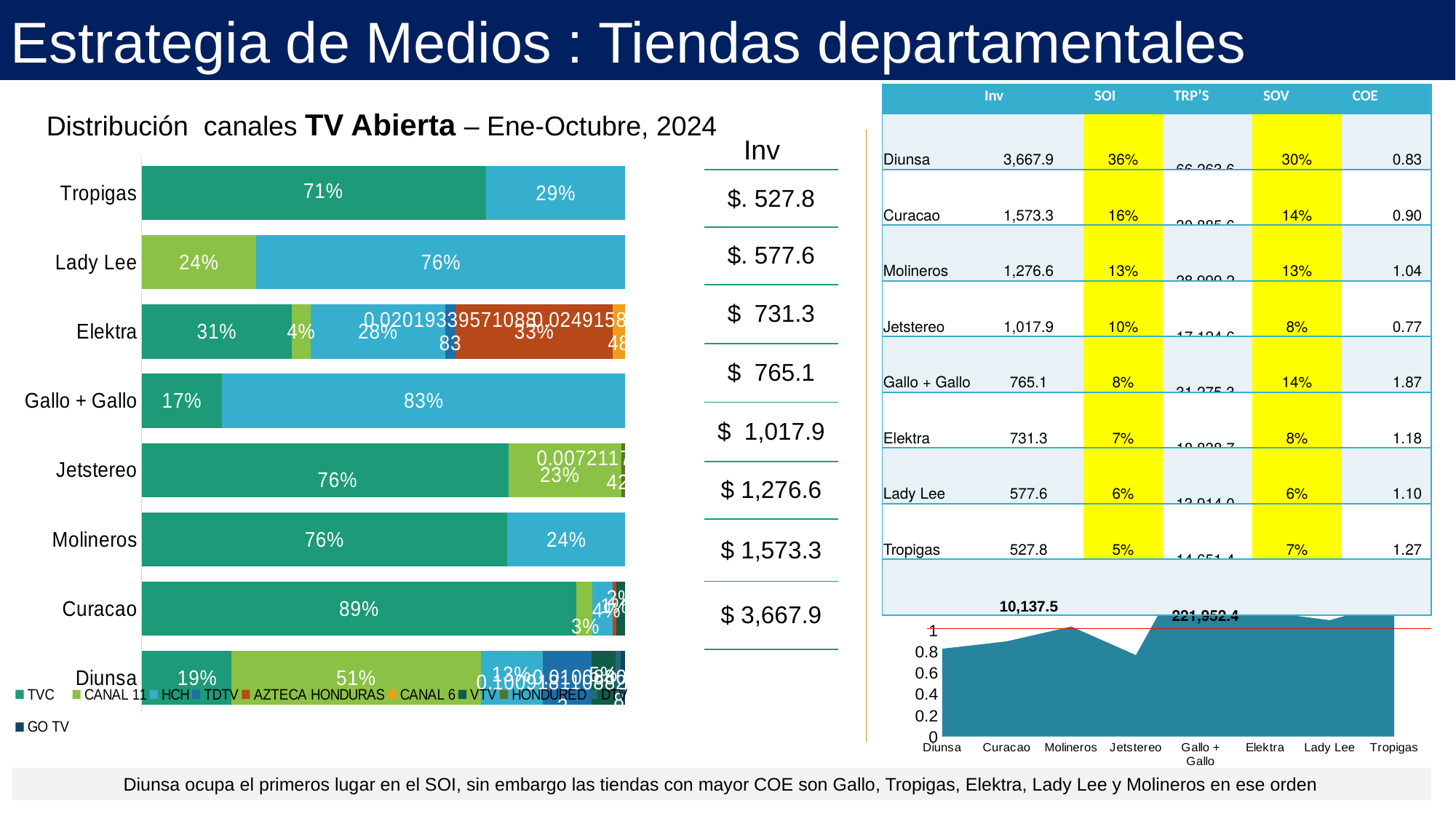

Estrategia de Medios : Tiendas departamentales
|  | Inv | SOI | TRP’S | SOV | COE |
| --- | --- | --- | --- | --- | --- |
| Diunsa | 3,667.9 | 36% | 66,263.6 | 30% | 0.83 |
| Curacao | 1,573.3 | 16% | 30,885.6 | 14% | 0.90 |
| Molineros | 1,276.6 | 13% | 28,999.2 | 13% | 1.04 |
| Jetstereo | 1,017.9 | 10% | 17,124.6 | 8% | 0.77 |
| Gallo + Gallo | 765.1 | 8% | 31,275.3 | 14% | 1.87 |
| Elektra | 731.3 | 7% | 18,838.7 | 8% | 1.18 |
| Lady Lee | 577.6 | 6% | 13,914.0 | 6% | 1.10 |
| Tropigas | 527.8 | 5% | 14,651.4 | 7% | 1.27 |
|  | 10,137.5 |  | 221,952.4 |  |  |
Distribución  canales TV Abierta – Ene-Octubre, 2024
Inv

### Chart

| Category | TVC | CANAL 11 | HCH | TDTV | AZTECA HONDURAS | CANAL 6 | VTV | HONDURED | DTV | GO TV |
|---|---|---|---|---|---|---|---|---|---|---|
| Diunsa | 0.18581738412630808 | 0.5148646152981162 | 0.1277776823209385 | 0.10091811088221296 | None | None | 0.04961289563402644 | None | 0.010088085386448046 | 0.01 |
| Curacao | 0.8945351828422857 | 0.03192047049437214 | 0.04327046968946115 | None | 0.007416100177447473 | None | 0.01759020513597107 | None | None | None |
| Molineros | 0.7565639862054601 | None | 0.24328775349469844 | None | None | None | None | None | None | None |
| Jetstereo | 0.7561909455500361 | 0.2321089452315239 | None | None | None | None | None | 0.0072117390328942915 | None | None |
| Gallo + Gallo | 0.16680291805808034 | None | 0.8331970819419195 | None | None | None | None | None | None | None |
| Elektra | 0.3098089161932434 | 0.03826314479729597 | 0.27800988712341895 | 0.020193395710888334 | 0.32517651619358134 | 0.024915869652204773 | None | None | None | None |
| Lady Lee | None | 0.23686358172781272 | 0.7607158239905519 | None | None | None | None | None | None | None |
| Tropigas | 0.7126402228258015 | None | 0.2873501594019371 | None | None | None | None | None | None | None |
| $. 527.8 |
| --- |
| $. 577.6 |
| $ 731.3 |
| $ 765.1 |
| $ 1,017.9 |
| $ 1,276.6 |
| $ 1,573.3 |
| $ 3,667.9 |

### Chart:

| Category | COE |
|---|---|
| Diunsa | 0.83 |
| Curacao | 0.9 |
| Molineros | 1.04 |
| Jetstereo | 0.77 |
| Gallo + Gallo | 1.87 |
| Elektra | 1.18 |
| Lady Lee | 1.1 |
| Tropigas | 1.27 |
Diunsa ocupa el primeros lugar en el SOI, sin embargo las tiendas con mayor COE son Gallo, Tropigas, Elektra, Lady Lee y Molineros en ese orden